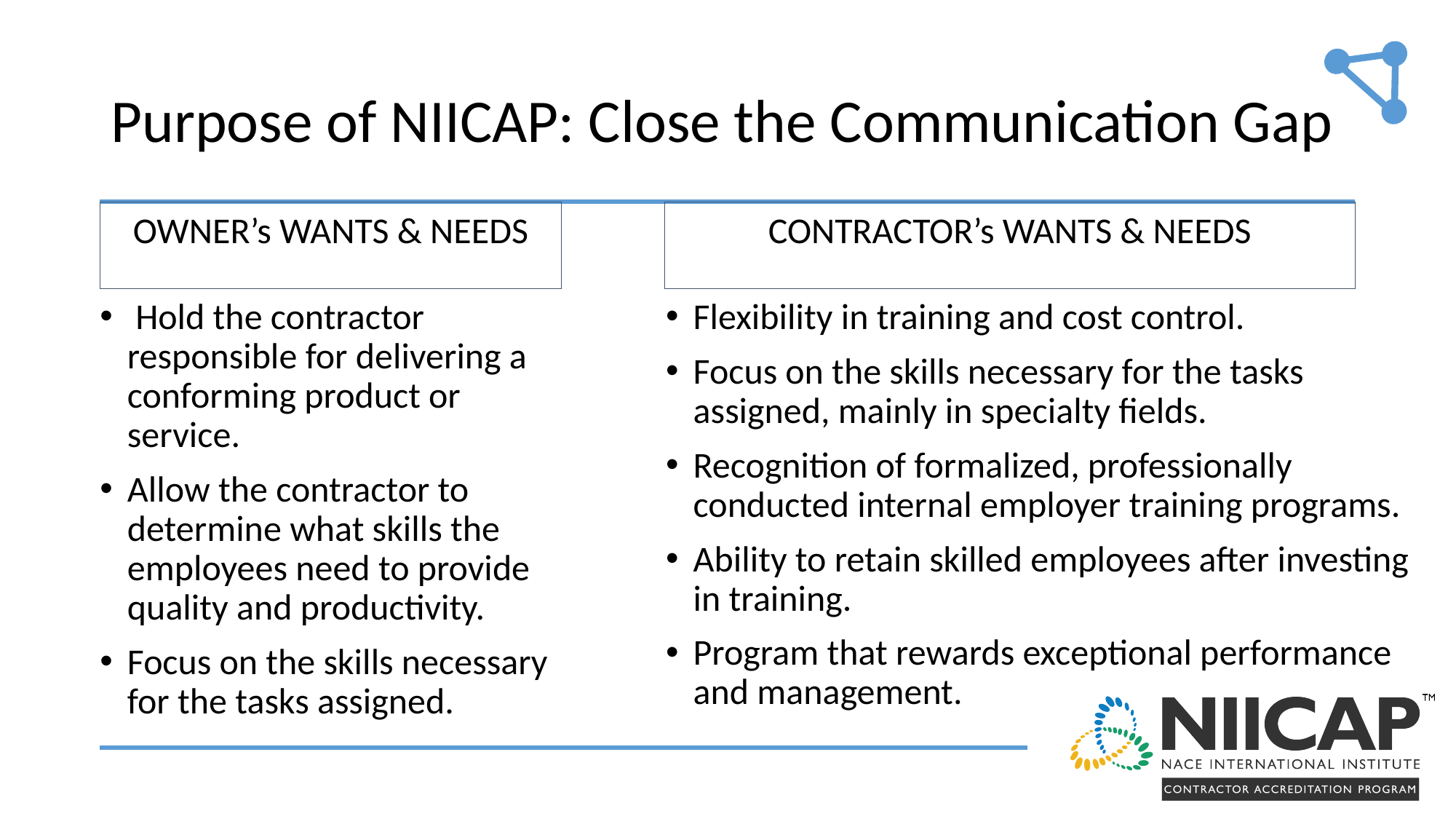

# Purpose of NIICAP: Close the Communication Gap
OWNER’s WANTS & NEEDS

CONTRACTOR’s WANTS & NEEDS

 Hold the contractor responsible for delivering a conforming product or service.
Allow the contractor to determine what skills the employees need to provide quality and productivity.
Focus on the skills necessary for the tasks assigned.
Flexibility in training and cost control.
Focus on the skills necessary for the tasks assigned, mainly in specialty fields.
Recognition of formalized, professionally conducted internal employer training programs.
Ability to retain skilled employees after investing in training.
Program that rewards exceptional performance and management.